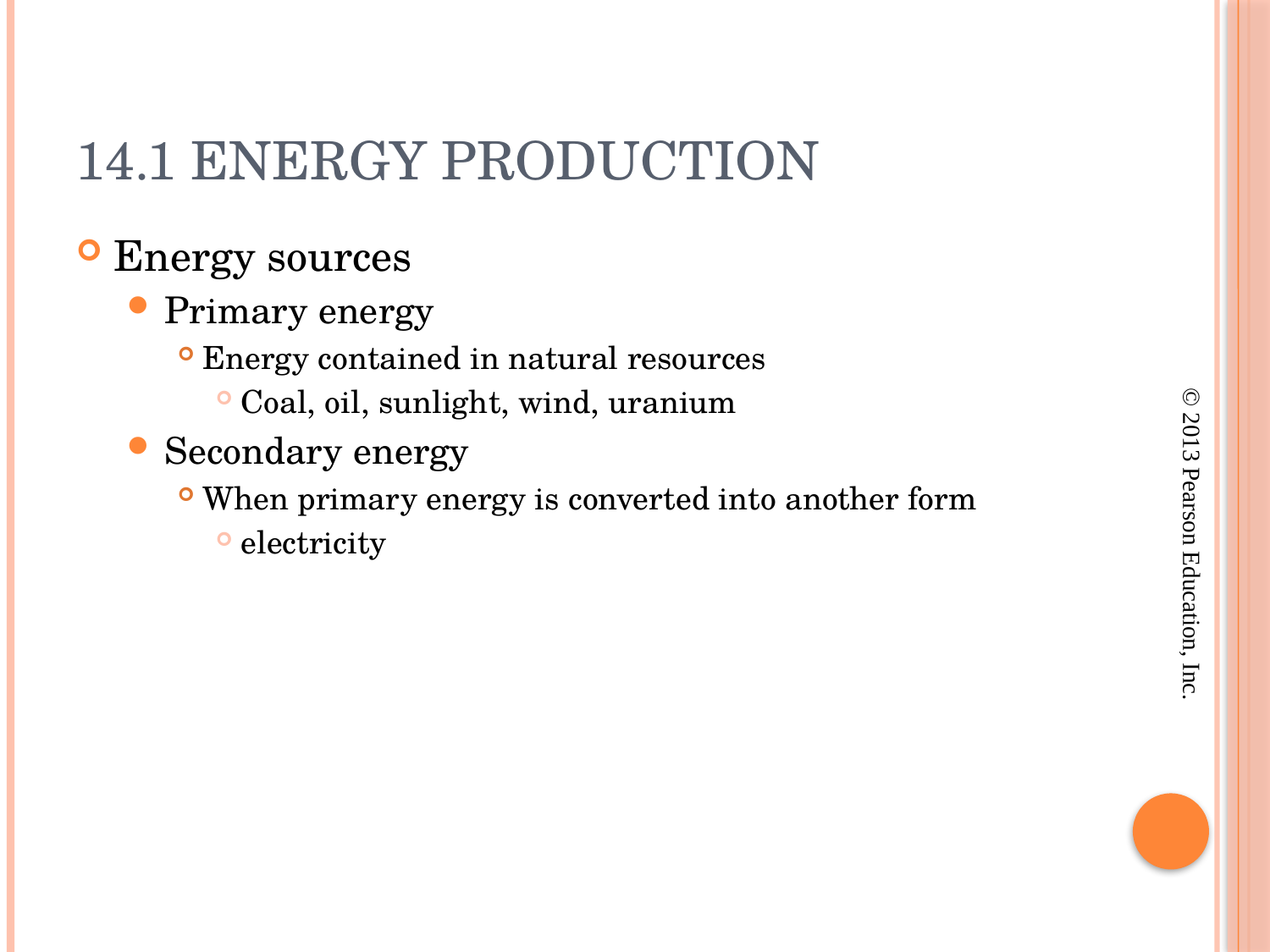

# 14.1 Energy Production
Energy sources
Primary energy
Energy contained in natural resources
Coal, oil, sunlight, wind, uranium
Secondary energy
When primary energy is converted into another form
electricity

© 2013 Pearson Education, Inc.